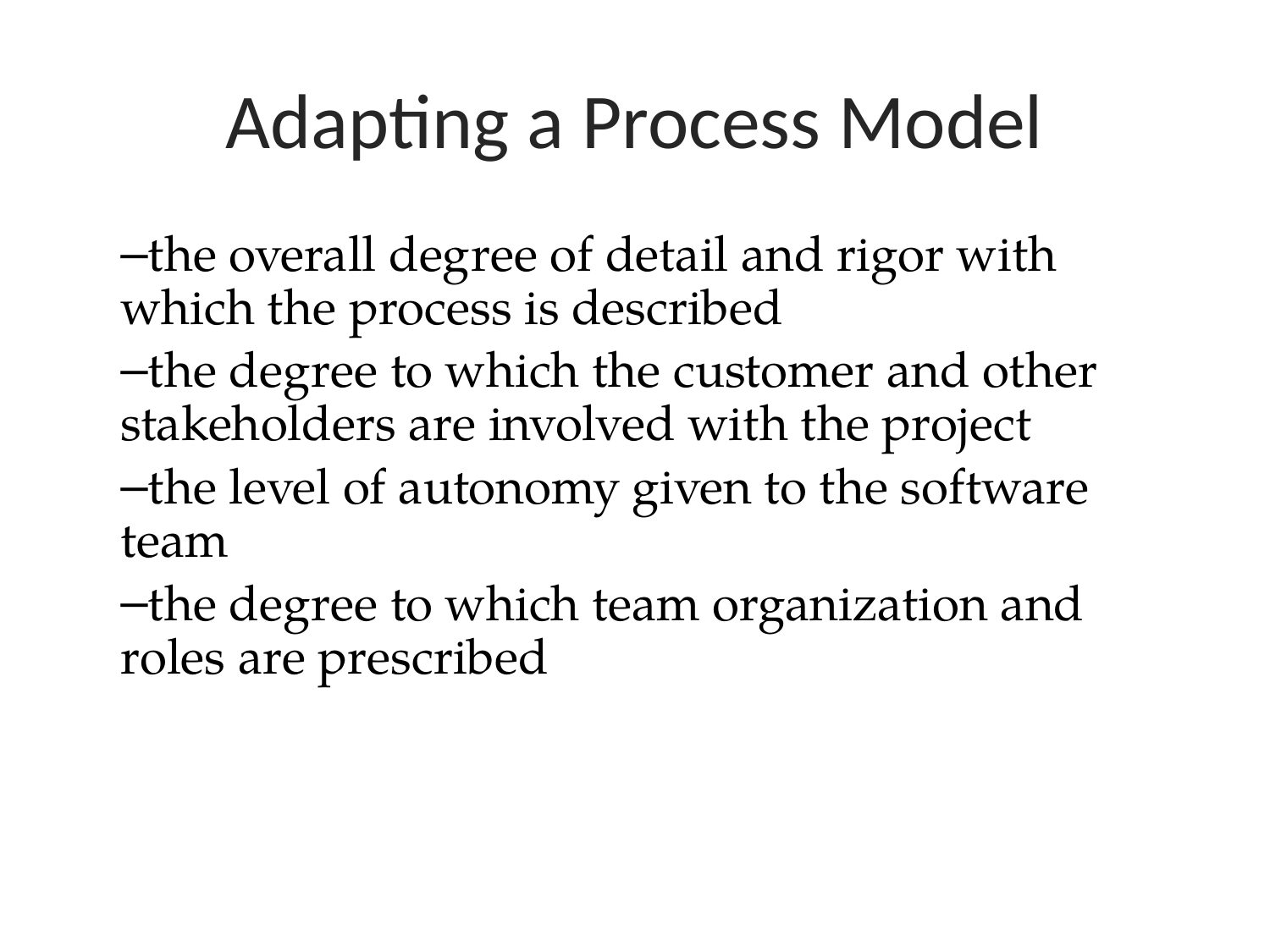

# Adapting a Process Model
the overall degree of detail and rigor with which the process is described
the degree to which the customer and other stakeholders are involved with the project
the level of autonomy given to the software team
the degree to which team organization and roles are prescribed